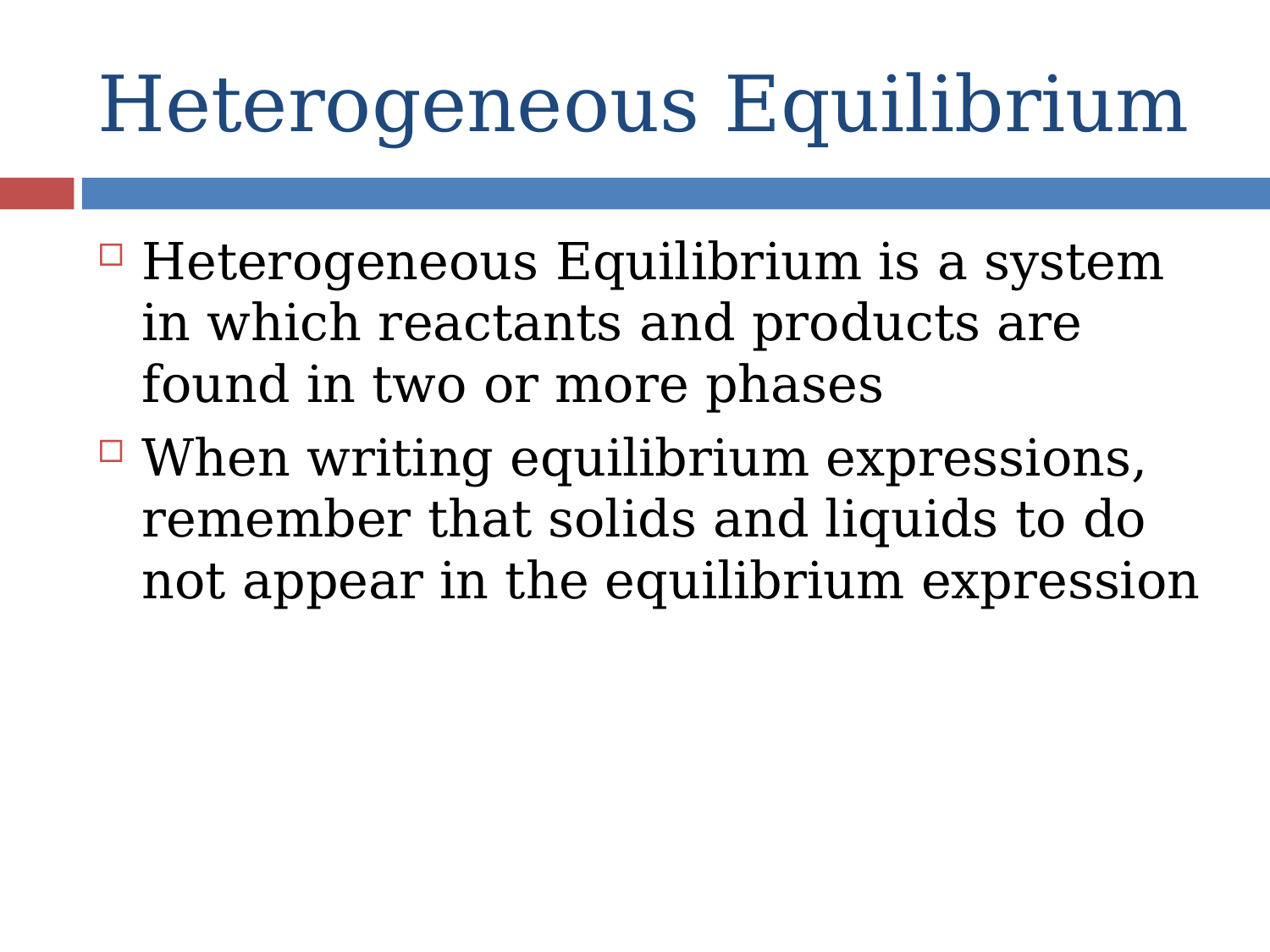

# Heterogeneous Equilibrium
Heterogeneous Equilibrium is a system in which reactants and products are found in two or more phases
When writing equilibrium expressions, remember that solids and liquids to do not appear in the equilibrium expression